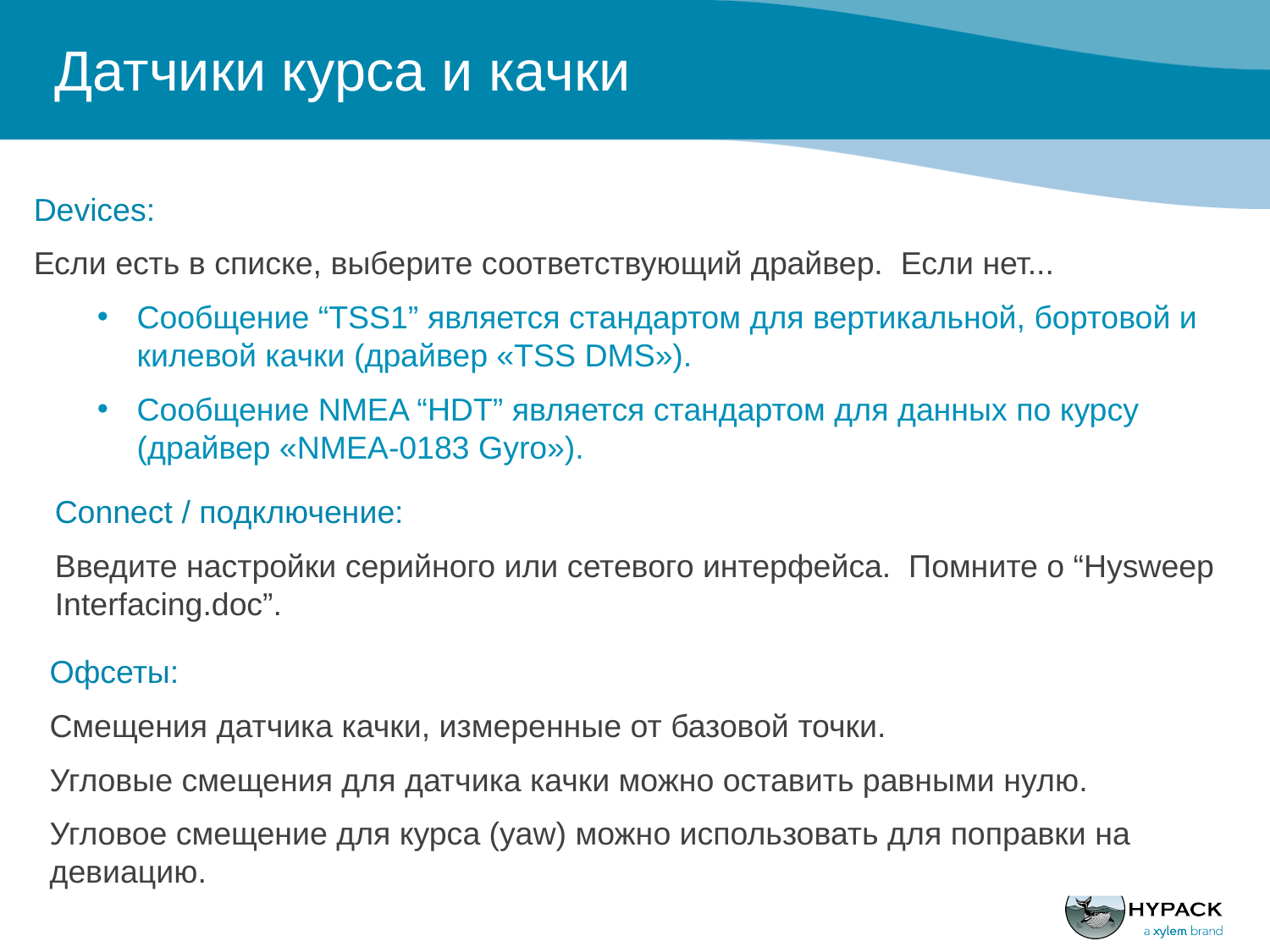

Датчики курса и качки
Devices:
Если есть в списке, выберите соответствующий драйвер.  Если нет...
Сообщение “TSS1” является стандартом для вертикальной, бортовой и килевой качки (драйвер «TSS DMS»).
Сообщение NMEA “HDT” является стандартом для данных по курсу (драйвер «NMEA-0183 Gyro»).
Можно настроить драйвер Generic Attitude для чтения сообщений ASCII.
Connect / подключение:
Введите настройки серийного или сетевого интерфейса.  Помните о “Hysweep Interfacing.doc”.
Офсеты:
Смещения датчика качки, измеренные от базовой точки.
Угловые смещения для датчика качки можно оставить равными нулю.
Угловое смещение для курса (yaw) можно использовать для поправки на девиацию.